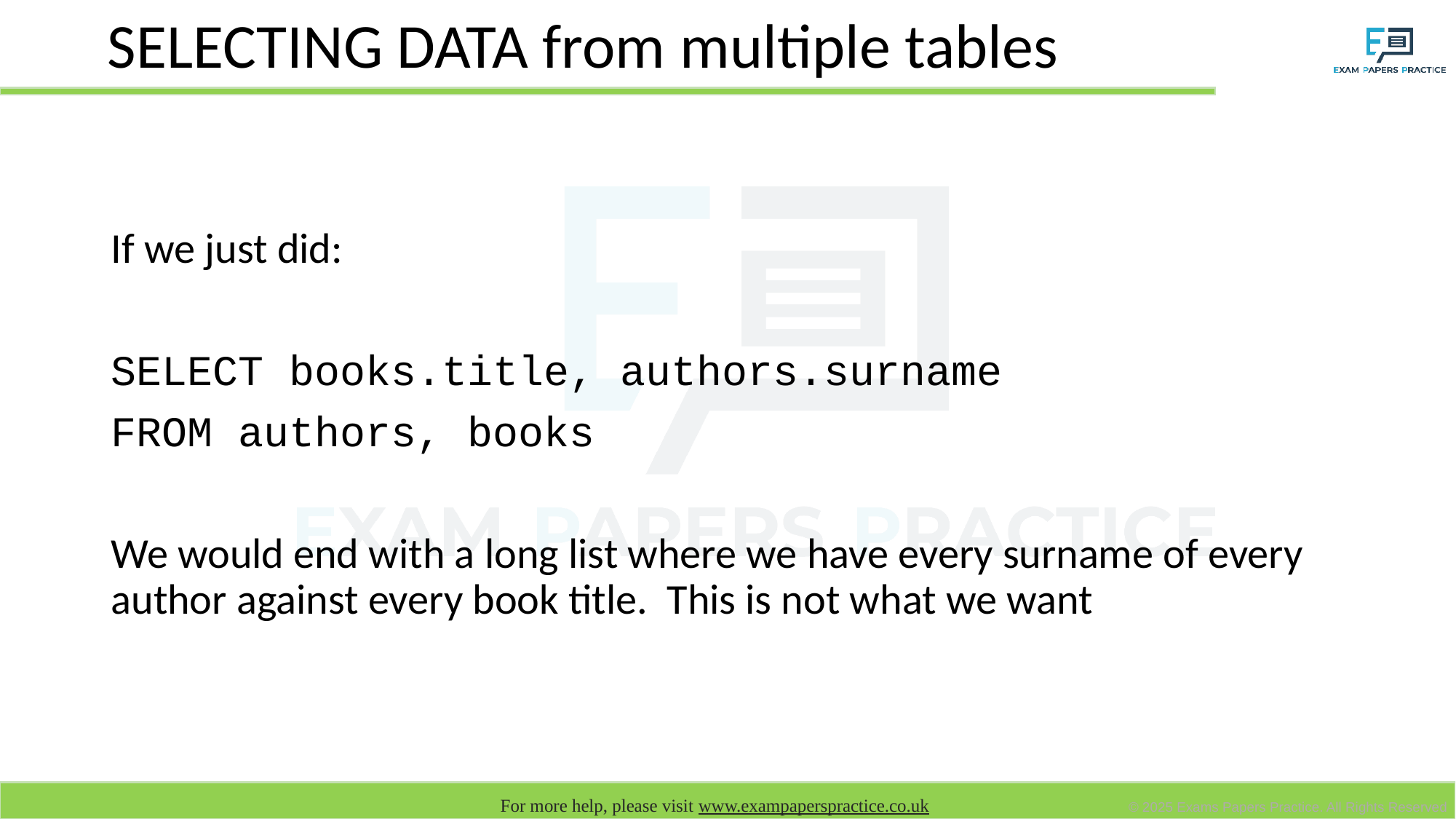

# SELECTING DATA from multiple tables
If we just did:

SELECT books.title, authors.surname
FROM authors, books

We would end with a long list where we have every surname of every author against every book title.  This is not what we want